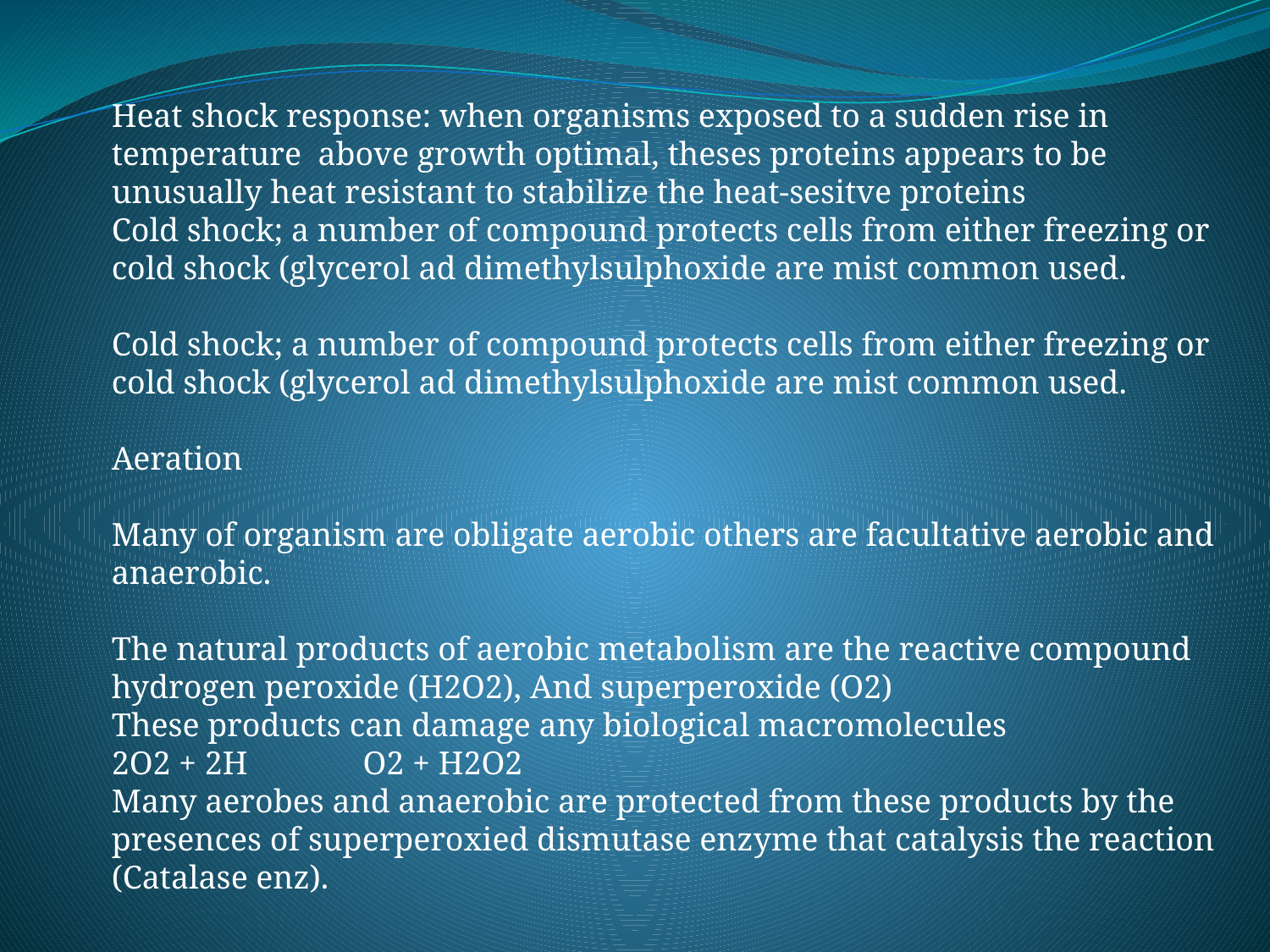

Heat shock response: when organisms exposed to a sudden rise in temperature  above growth optimal, theses proteins appears to be unusually heat resistant to stabilize the heat-sesitve proteins
Cold shock; a number of compound protects cells from either freezing or cold shock (glycerol ad dimethylsulphoxide are mist common used.

Cold shock; a number of compound protects cells from either freezing or cold shock (glycerol ad dimethylsulphoxide are mist common used.

Aeration

Many of organism are obligate aerobic others are facultative aerobic and anaerobic.

The natural products of aerobic metabolism are the reactive compound hydrogen peroxide (H2O2), And superperoxide (O2)
These products can damage any biological macromolecules
2O2 + 2H              O2 + H2O2
Many aerobes and anaerobic are protected from these products by the presences of superperoxied dismutase enzyme that catalysis the reaction (Catalase enz).